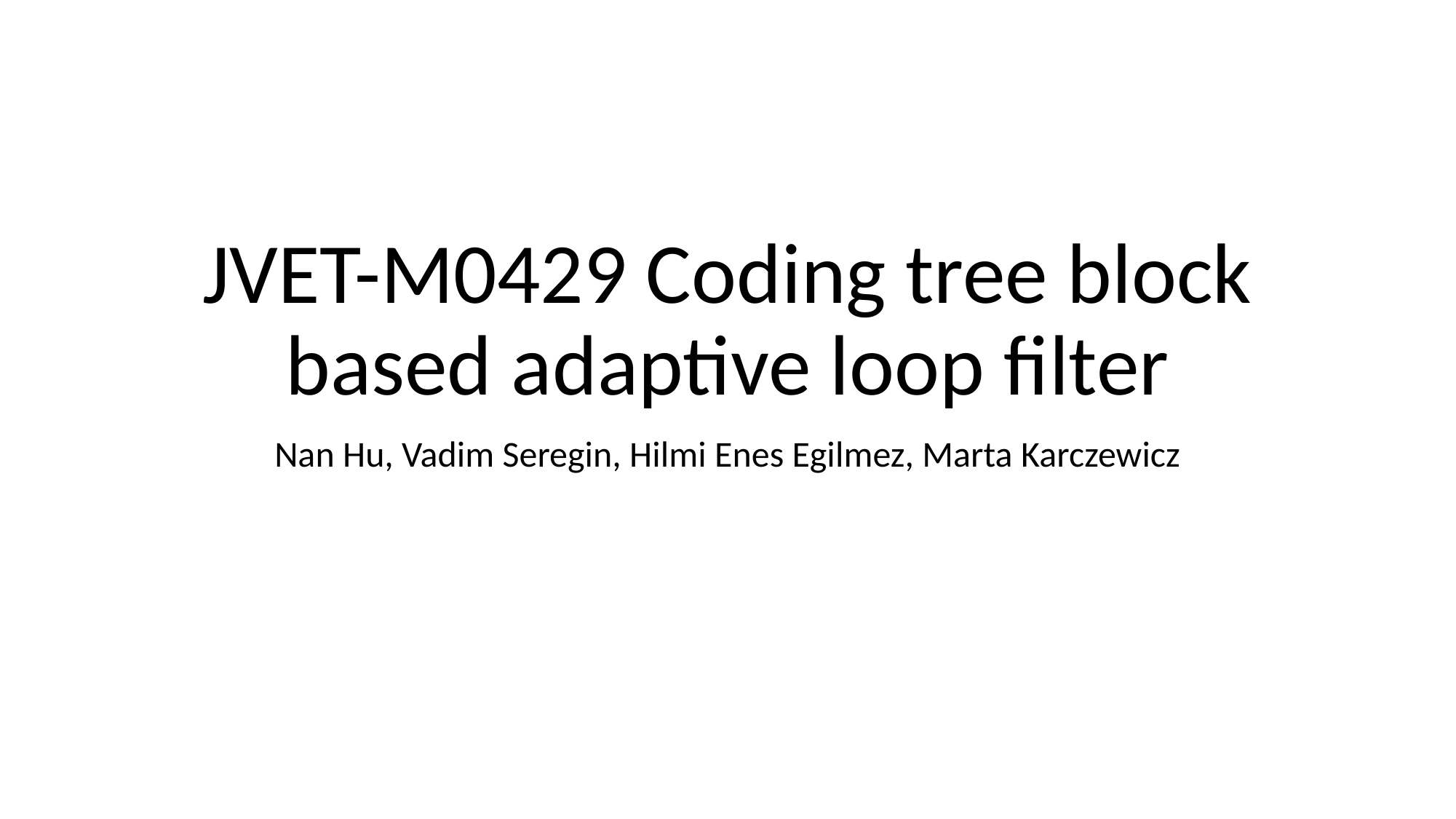

# JVET-M0429 Coding tree block based adaptive loop filter
Nan Hu, Vadim Seregin, Hilmi Enes Egilmez, Marta Karczewicz